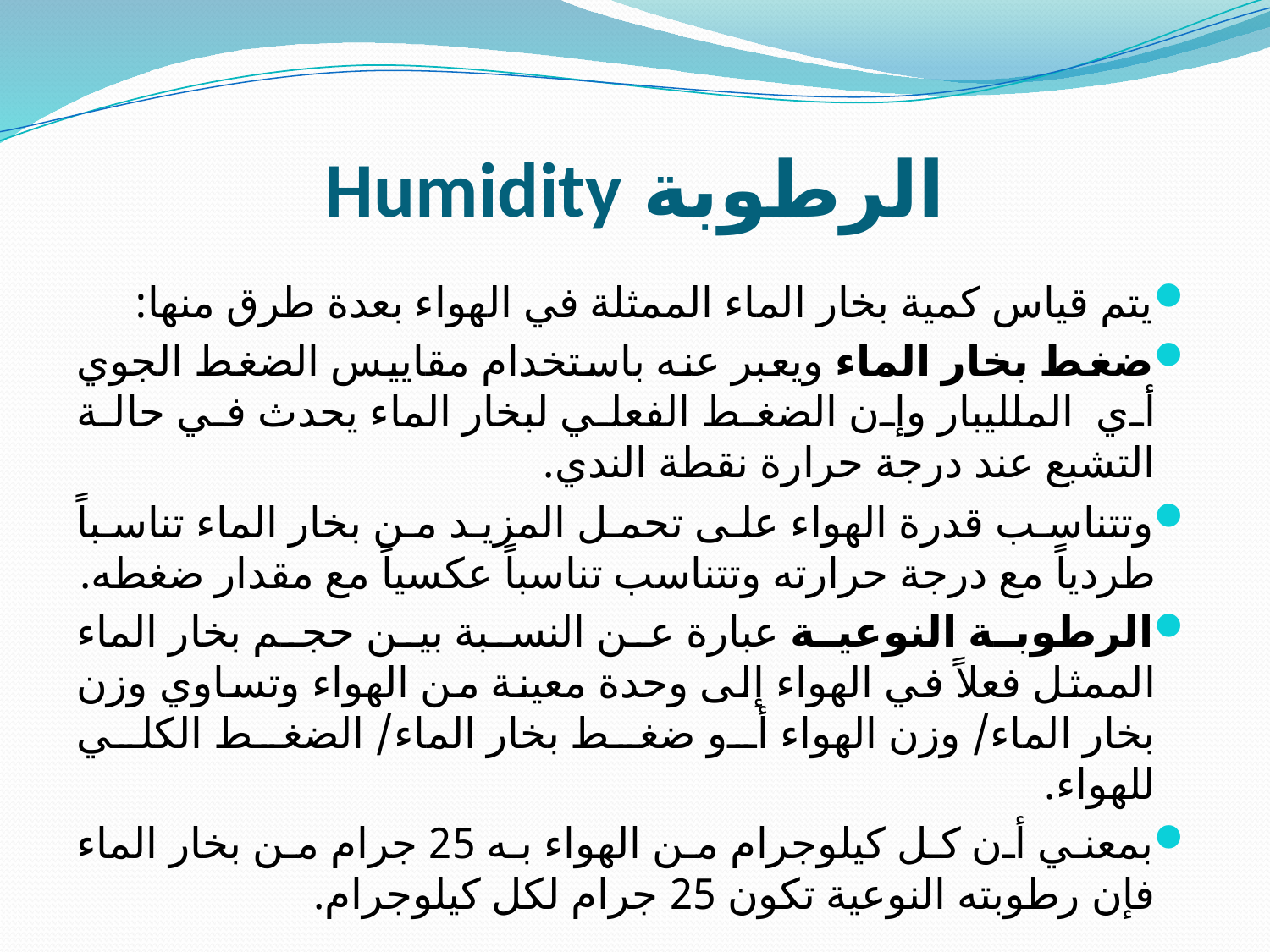

# الرطوبة Humidity
يتم قياس كمية بخار الماء الممثلة في الهواء بعدة طرق منها:
ضغط بخار الماء ويعبر عنه باستخدام مقاييس الضغط الجوي أي  الملليبار وإن الضغط الفعلي لبخار الماء يحدث في حالة التشبع عند درجة حرارة نقطة الندي.
وتتناسب قدرة الهواء على تحمل المزيد من بخار الماء تناسباً طردياً مع درجة حرارته وتتناسب تناسباً عكسياً مع مقدار ضغطه.
الرطوبة النوعية عبارة عن النسبة بين حجم بخار الماء الممثل فعلاً في الهواء إلى وحدة معينة من الهواء وتساوي وزن بخار الماء/ وزن الهواء أو ضغط بخار الماء/ الضغط الكلي للهواء.
بمعني أن كل كيلوجرام من الهواء به 25 جرام من بخار الماء فإن رطوبته النوعية تكون 25 جرام لكل كيلوجرام.